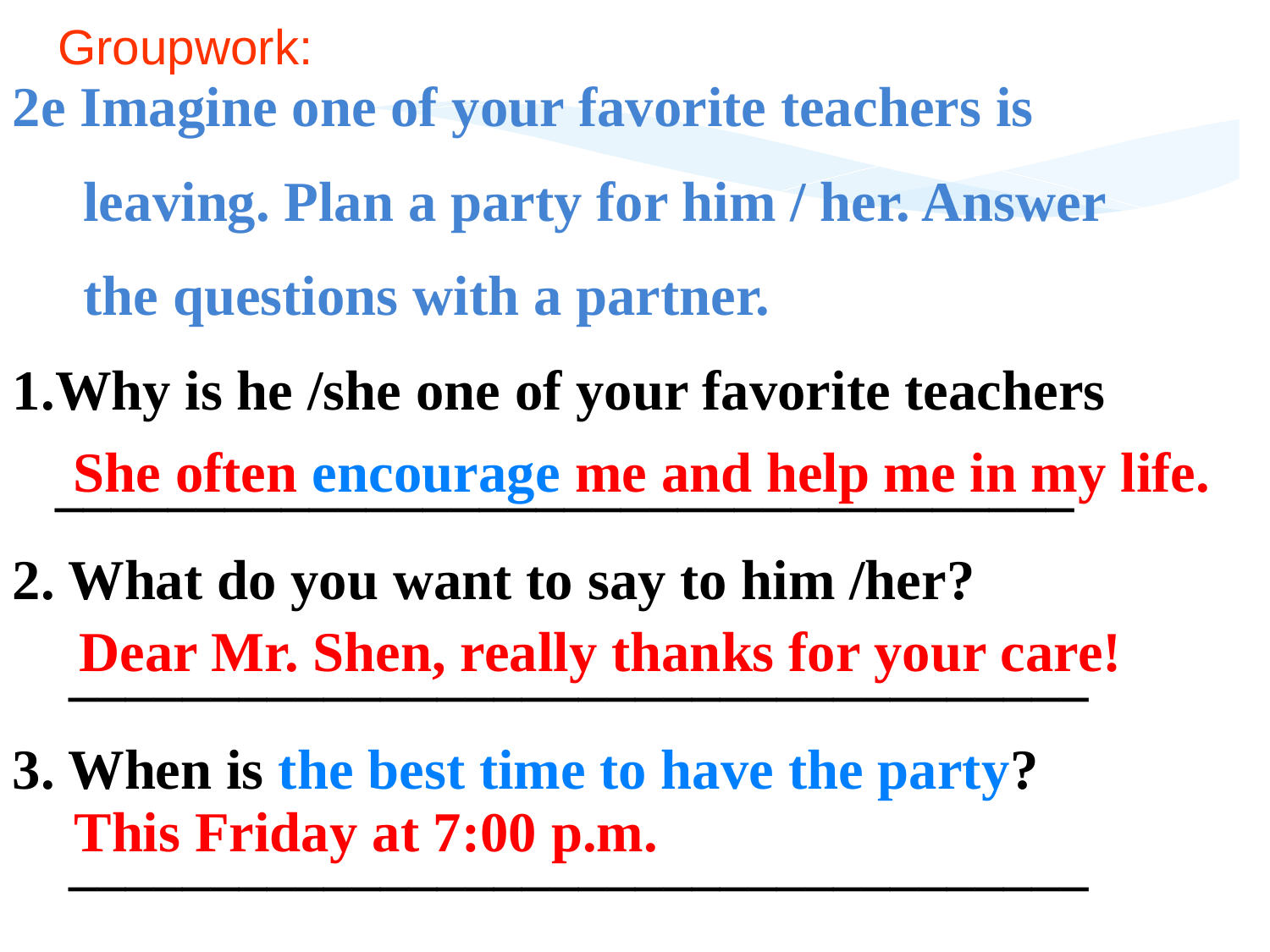

Groupwork:
2e Imagine one of your favorite teachers is
     leaving. Plan a party for him / her. Answer
     the questions with a partner.
Why is he /she one of your favorite teachers
   ____________________________________
2. What do you want to say to him /her?
    ____________________________________
3. When is the best time to have the party?
    ____________________________________
She often encourage me and help me in my life.
Dear Mr. Shen, really thanks for your care!
This Friday at 7:00 p.m.